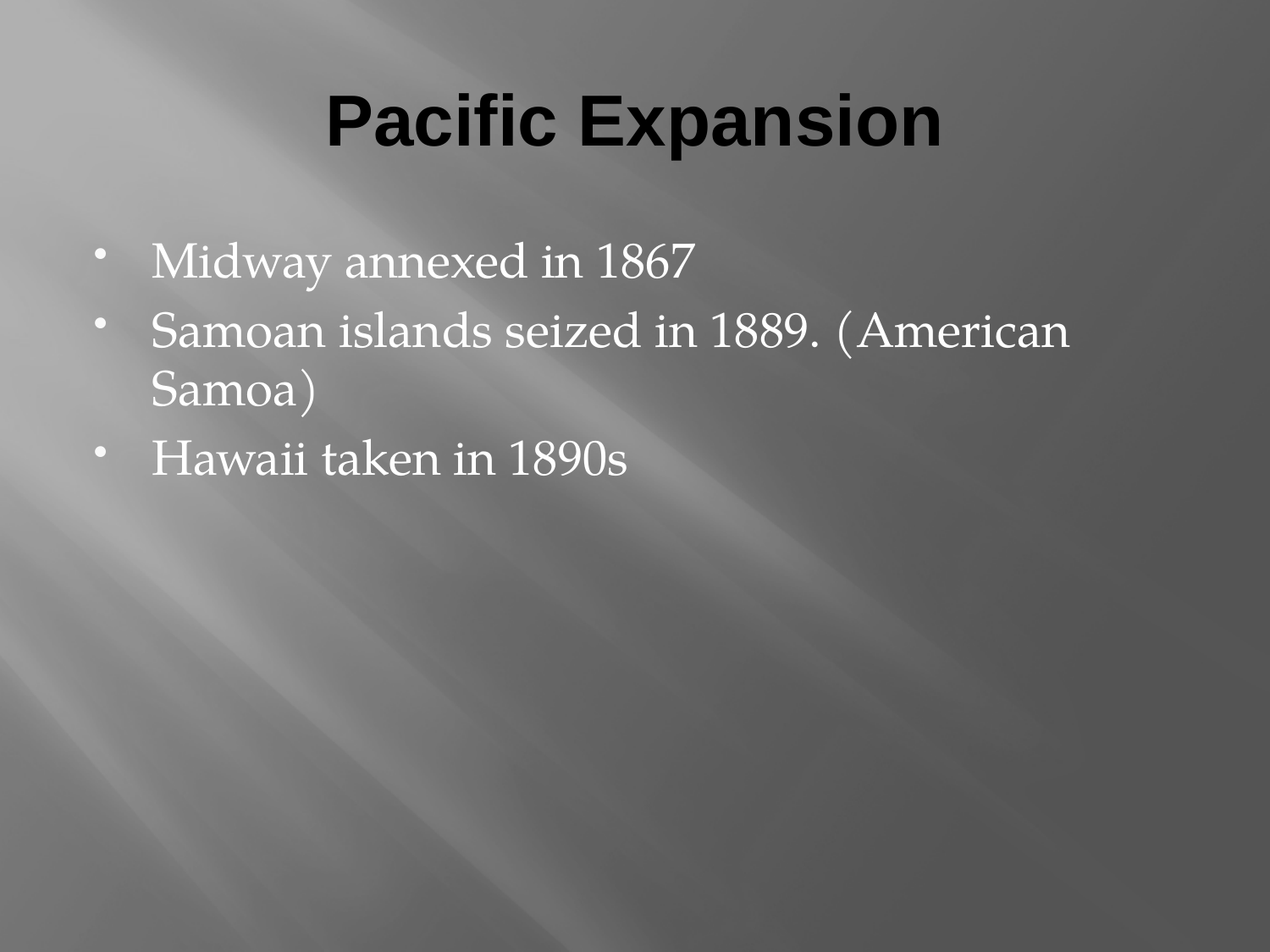

# Pacific Expansion
Midway annexed in 1867
Samoan islands seized in 1889. (American Samoa)
Hawaii taken in 1890s